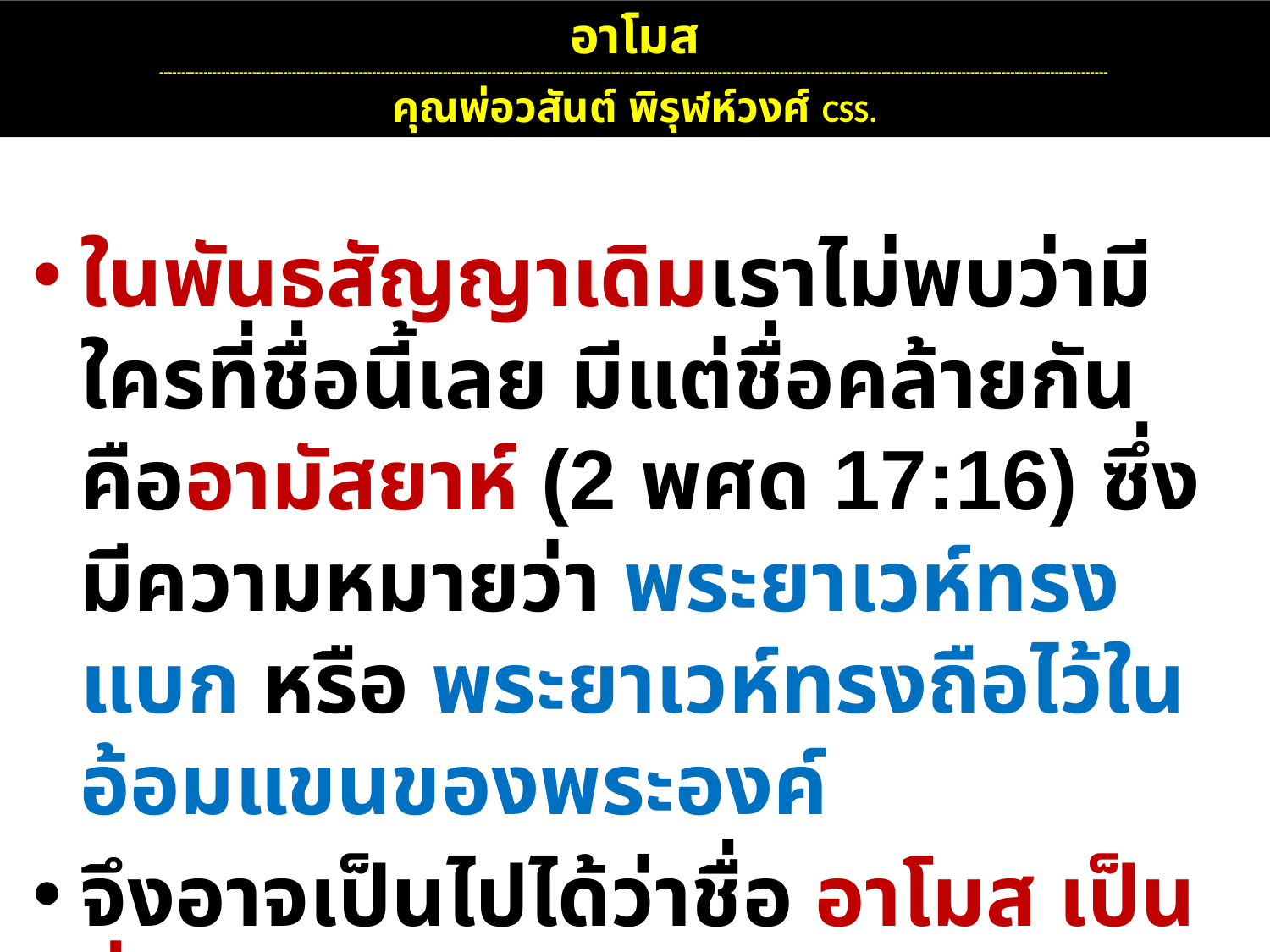

อาโมส
----------------------------------------------------------------------------------------------------------------------------------------------------------------------------------------------------------------------
คุณพ่อวสันต์ พิรุฬห์วงศ์ CSS.
ในพันธสัญญาเดิมเราไม่พบว่ามีใครที่ชื่อนี้เลย มีแต่ชื่อคล้ายกันคืออามัสยาห์ (2 พศด 17:16) ซึ่งมีความหมายว่า พระยาเวห์ทรงแบก หรือ พระยาเวห์ทรงถือไว้ในอ้อมแขนของพระองค์
จึงอาจเป็นไปได้ว่าชื่อ อาโมส เป็นชื่อย่อของ อามัสยาห์